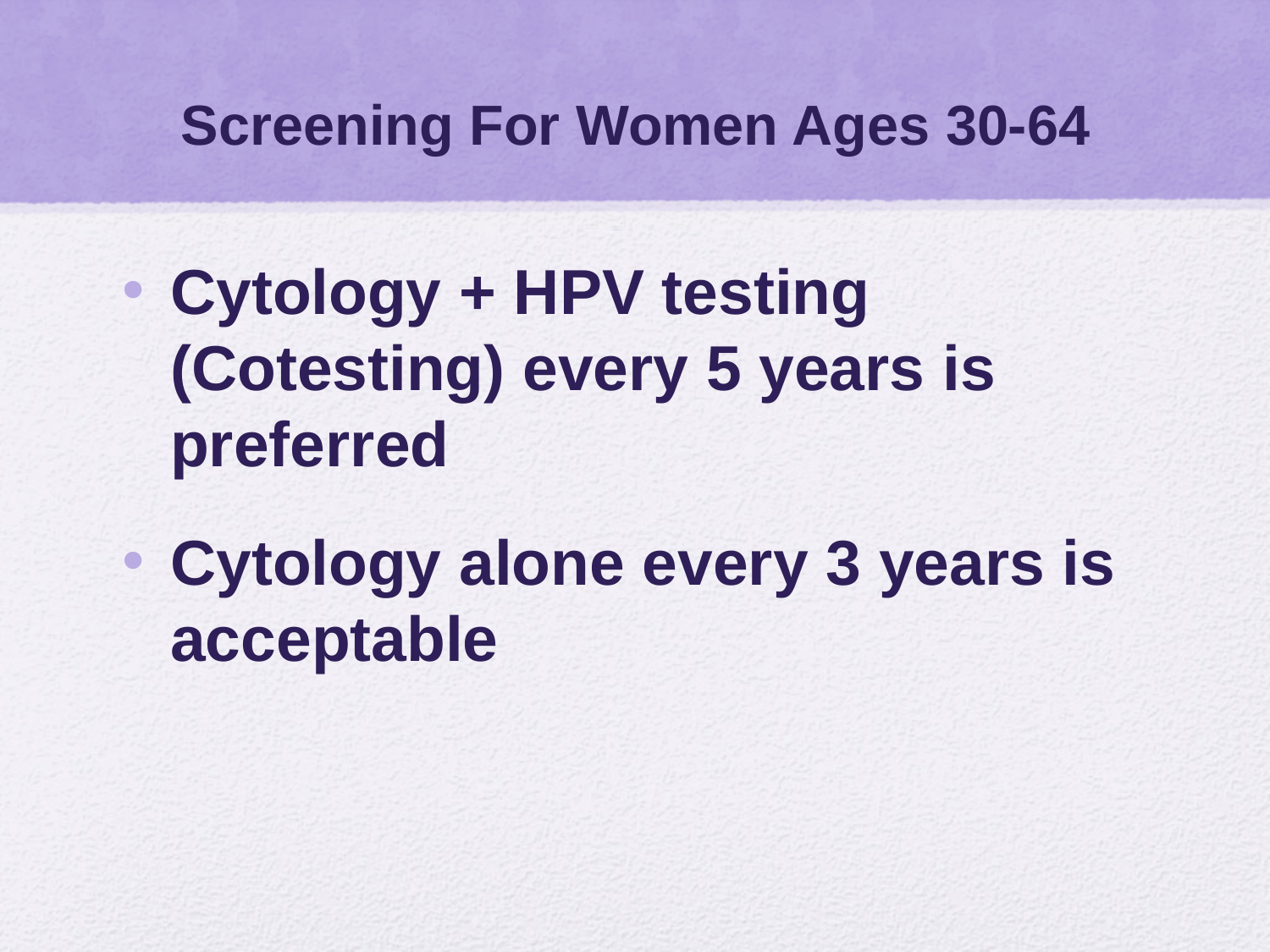

# Screening For Women Ages 30-64
Cytology + HPV testing (Cotesting) every 5 years is preferred
Cytology alone every 3 years is acceptable